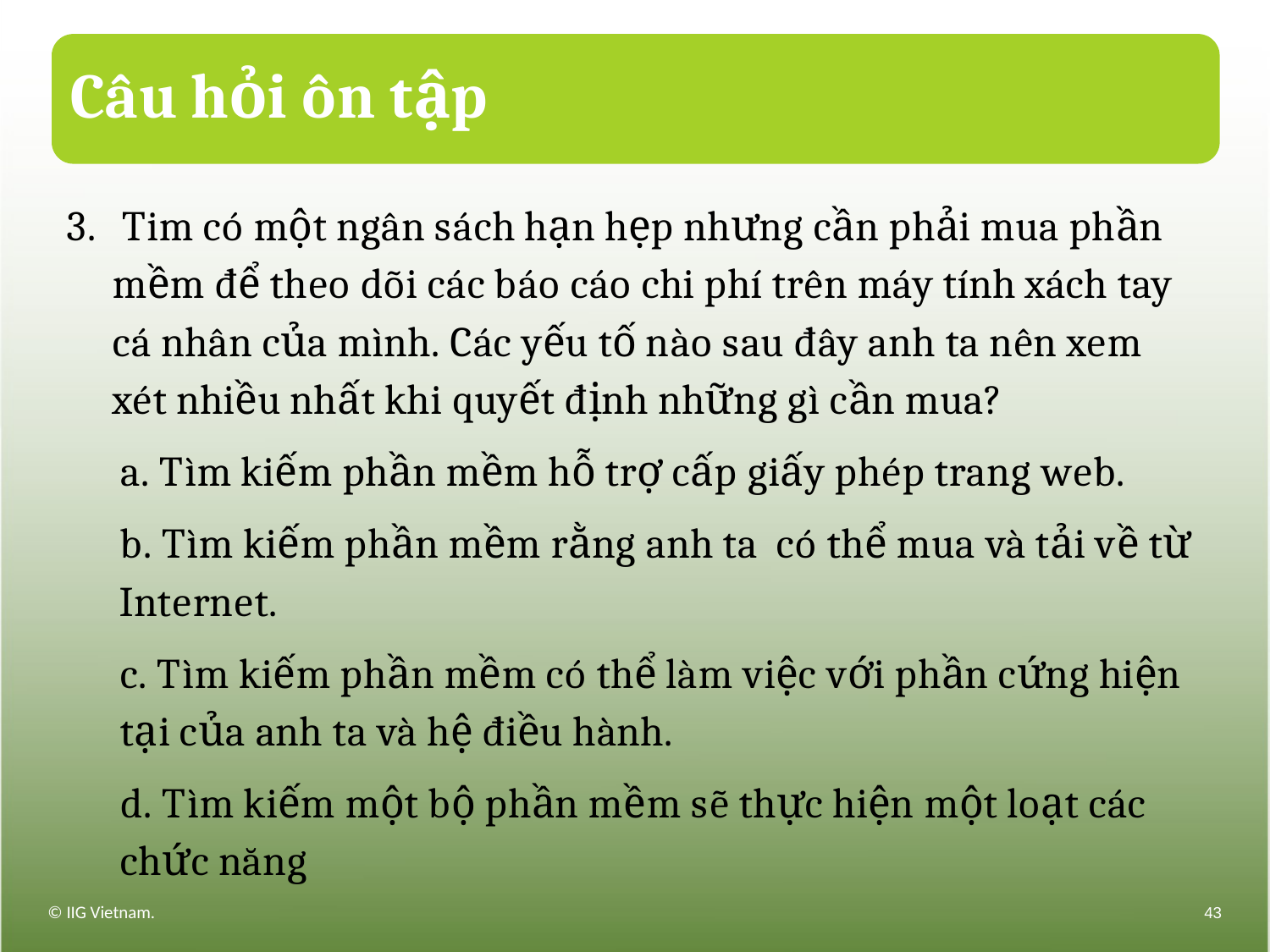

# Câu hỏi ôn tập
3. 	 Tim có một ngân sách hạn hẹp nhưng cần phải mua phần mềm để theo dõi các báo cáo chi phí trên máy tính xách tay cá nhân của mình. Các yếu tố nào sau đây anh ta nên xem xét nhiều nhất khi quyết định những gì cần mua?
a. Tìm kiếm phần mềm hỗ trợ cấp giấy phép trang web.
b. Tìm kiếm phần mềm rằng anh ta  có thể mua và tải về từ Internet.
c. Tìm kiếm phần mềm có thể làm việc với phần cứng hiện tại của anh ta và hệ điều hành.
d. Tìm kiếm một bộ phần mềm sẽ thực hiện một loạt các chức năng
© IIG Vietnam.
43